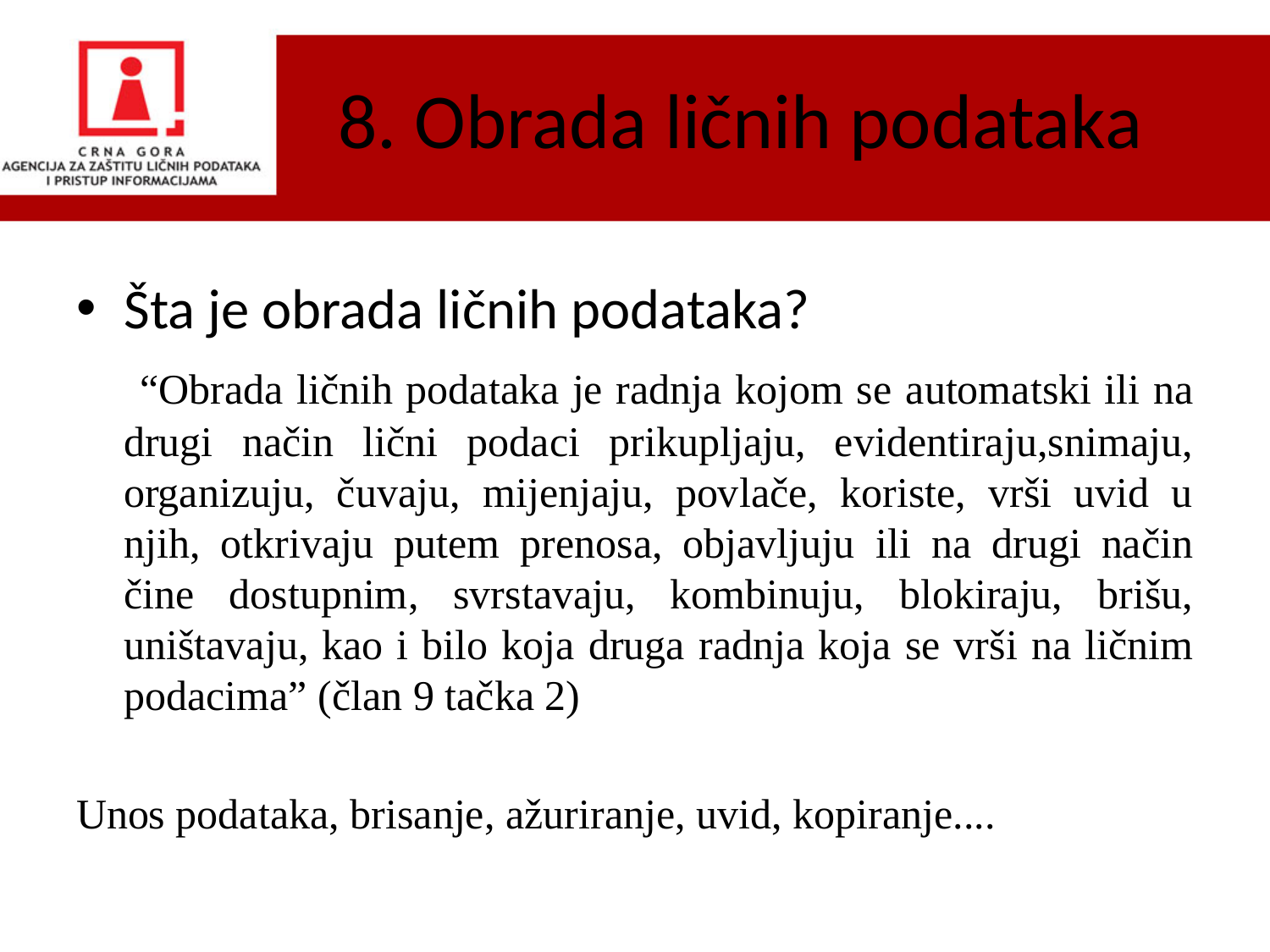

# 8. Obrada ličnih podataka
Šta je obrada ličnih podataka?
    “Obrada ličnih podataka je radnja kojom se automatski ili na drugi način lični podaci prikupljaju, evidentiraju,snimaju, organizuju, čuvaju, mijenjaju, povlače, koriste, vrši uvid u njih, otkrivaju putem prenosa, objavljuju ili na drugi način čine dostupnim, svrstavaju, kombinuju, blokiraju, brišu, uništavaju, kao i bilo koja druga radnja koja se vrši na ličnim podacima” (član 9 tačka 2)

Unos podataka, brisanje, ažuriranje, uvid, kopiranje....